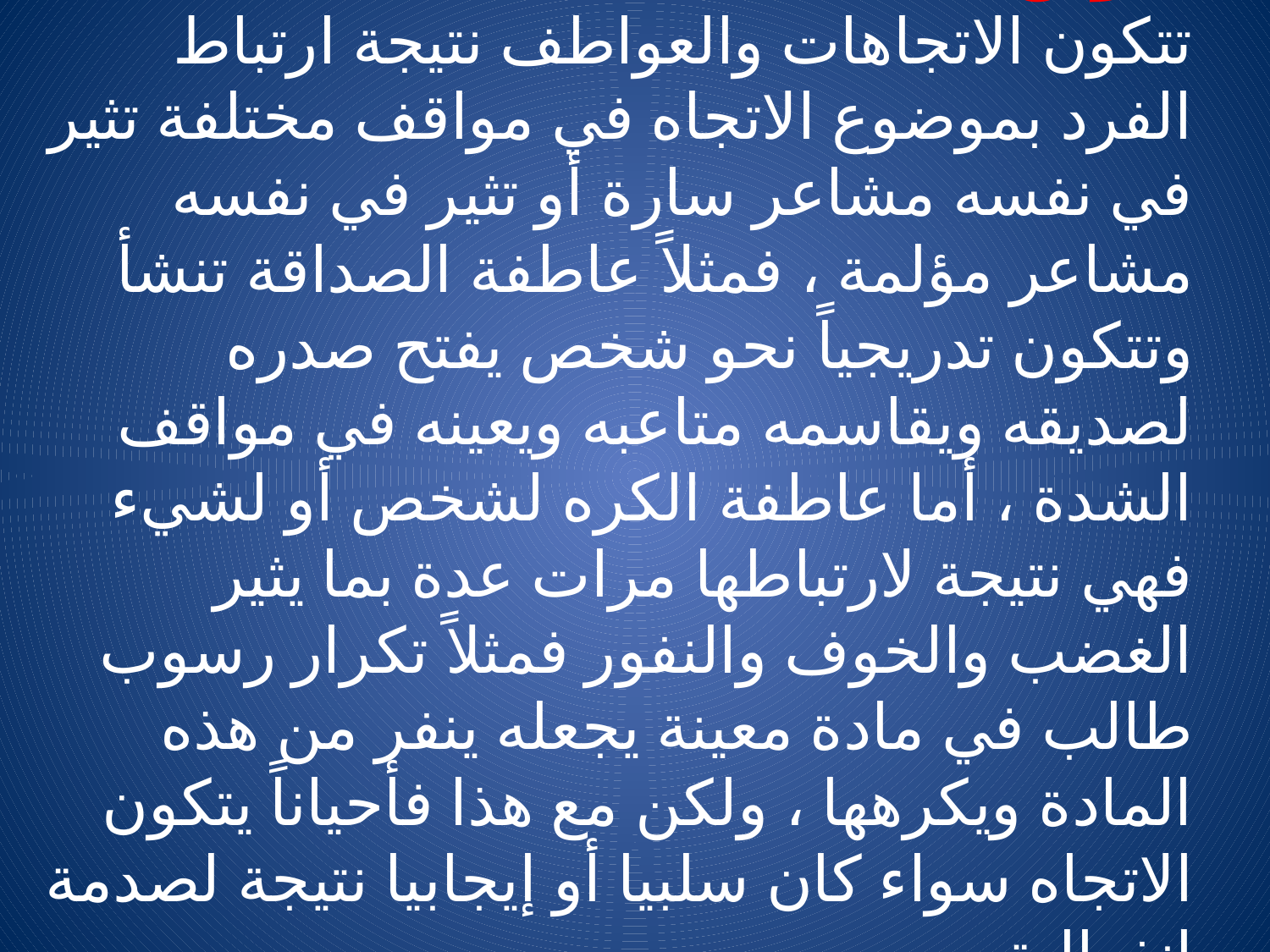

# تكوين الاتجاهات :- تتكون الاتجاهات والعواطف نتيجة ارتباط الفرد بموضوع الاتجاه في مواقف مختلفة تثير في نفسه مشاعر سارة أو تثير في نفسه مشاعر مؤلمة ، فمثلاً عاطفة الصداقة تنشأ وتتكون تدريجياً نحو شخص يفتح صدره لصديقه ويقاسمه متاعبه ويعينه في مواقف الشدة ، أما عاطفة الكره لشخص أو لشيء فهي نتيجة لارتباطها مرات عدة بما يثير الغضب والخوف والنفور فمثلاً تكرار رسوب طالب في مادة معينة يجعله ينفر من هذه المادة ويكرهها ، ولكن مع هذا فأحياناً يتكون الاتجاه سواء كان سلبيا أو إيجابيا نتيجة لصدمة انفعالية .